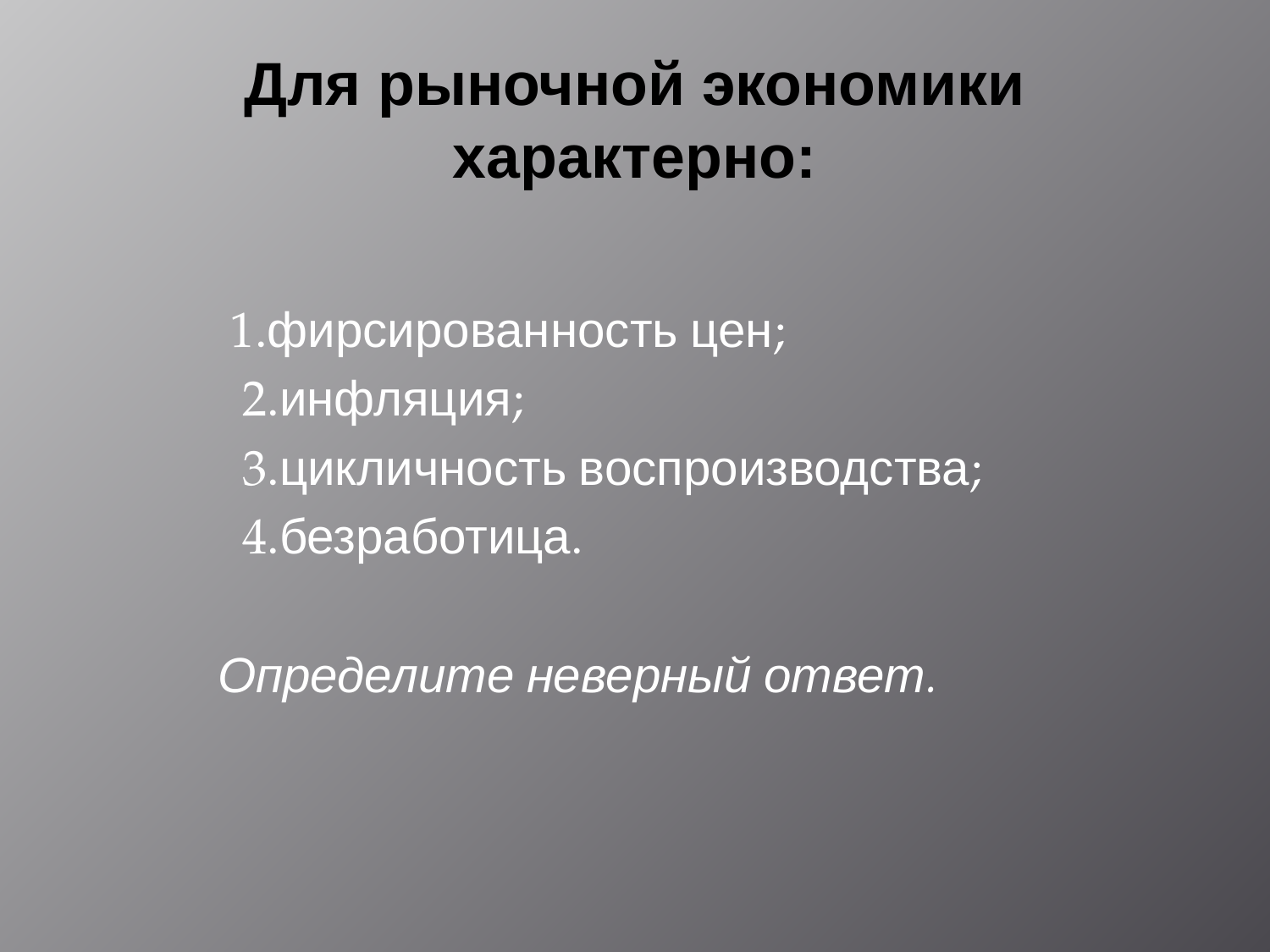

# Для рыночной экономики характерно:

           1.фирсированность цен;
            2.инфляция;
            3.цикличность воспроизводства;
            4.безработица.

          Определите неверный ответ.